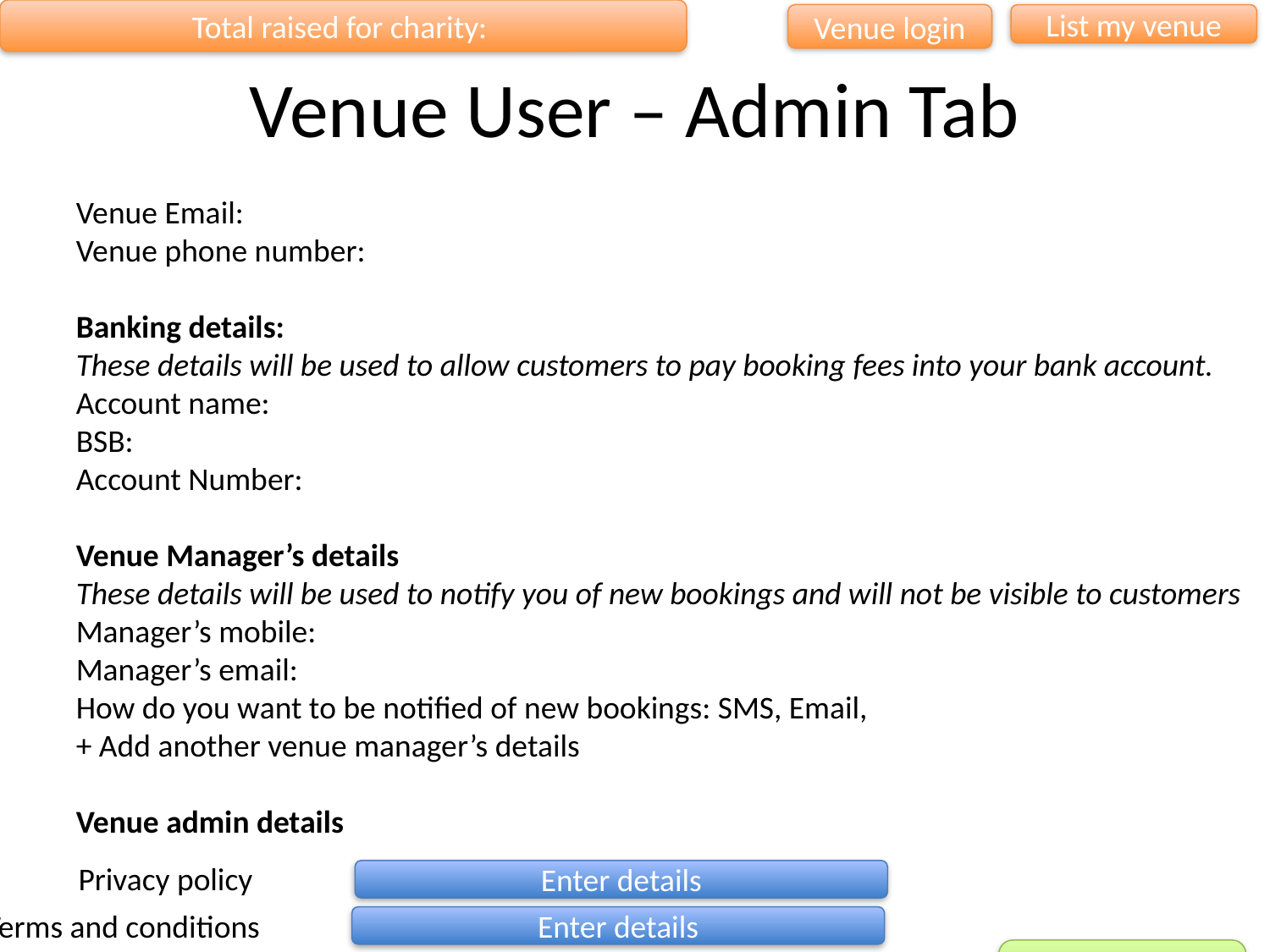

Total raised for charity:
Venue login
List my venue
# Venue User – Admin Tab
Venue Email:
Venue phone number:

Banking details:
These details will be used to allow customers to pay booking fees into your bank account.
Account name:
BSB:
Account Number:

Venue Manager’s details
These details will be used to notify you of new bookings and will not be visible to customers
Manager’s mobile:
Manager’s email:
How do you want to be notified of new bookings: SMS, Email,
+ Add another venue manager’s details

Venue admin details

Privacy policy
Enter details
Terms and conditions
Enter details
Next
Public liability insurance
Upload pdf or jpegs of covernote
ABN
Upload pdf or jpegs of covernote
Bond per booking
$
Non Refundable Deposit %
%